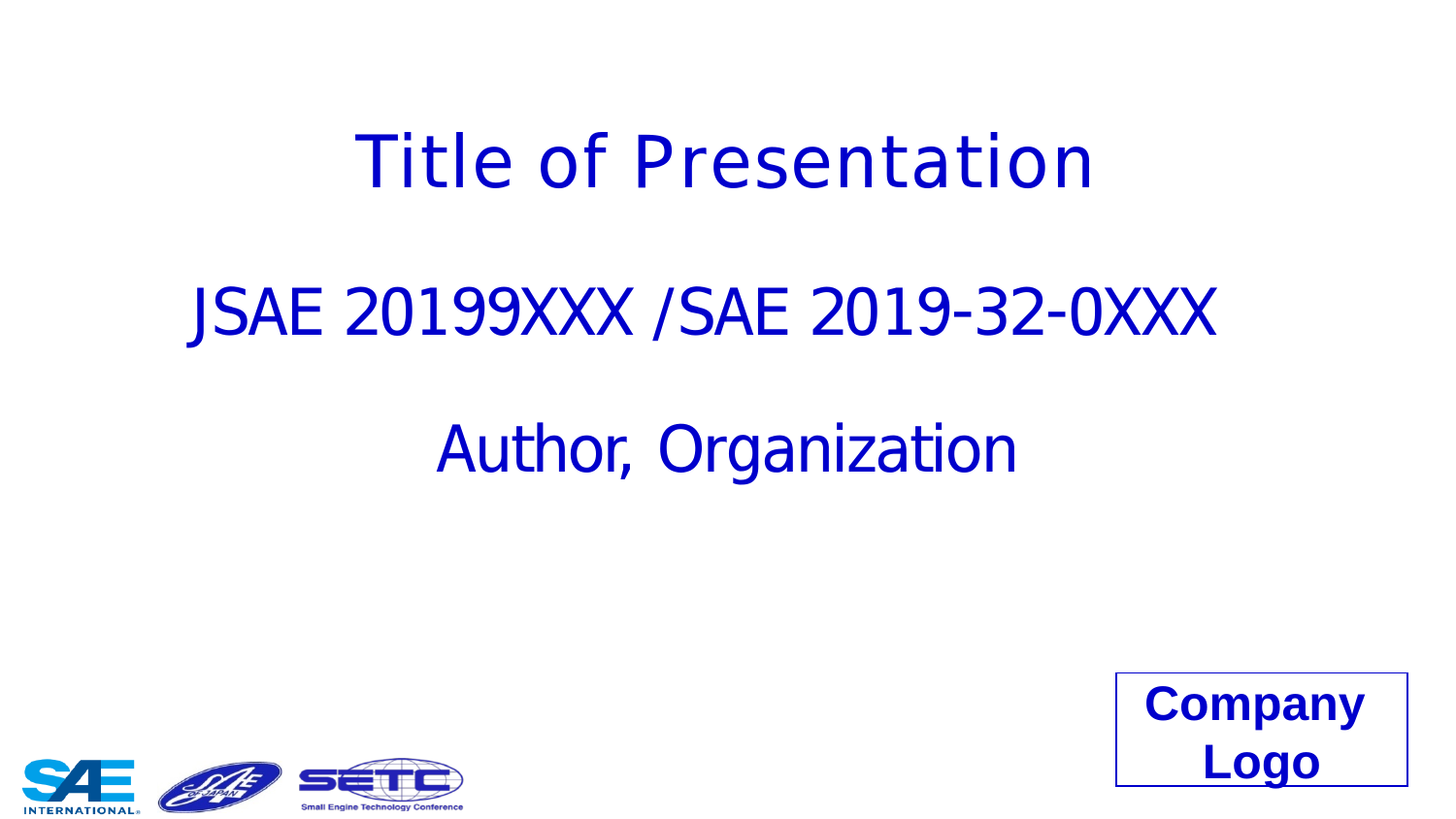

# Title of Presentation
JSAE 20199XXX /SAE 2019-32-0XXX
Author, Organization
Company
Logo